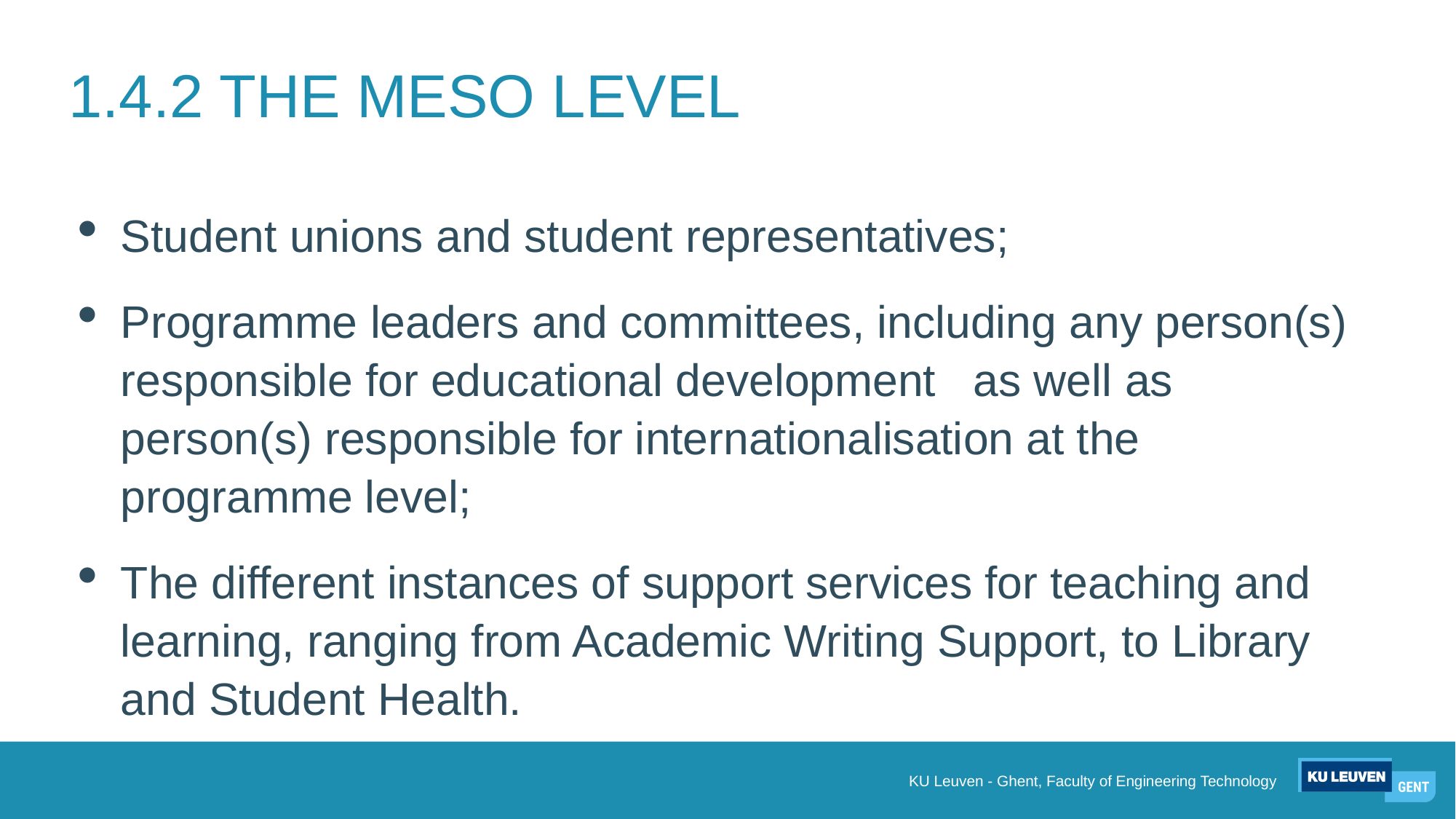

# 1.4.2 THE MESO LEVEL
Student unions and student representatives;
Programme leaders and committees, including any person(s) responsible for educational development   as well as person(s) responsible for internationalisation at the programme level;
The different instances of support services for teaching and learning, ranging from Academic Writing Support, to Library and Student Health.

KU Leuven - Ghent, Faculty of Engineering Technology